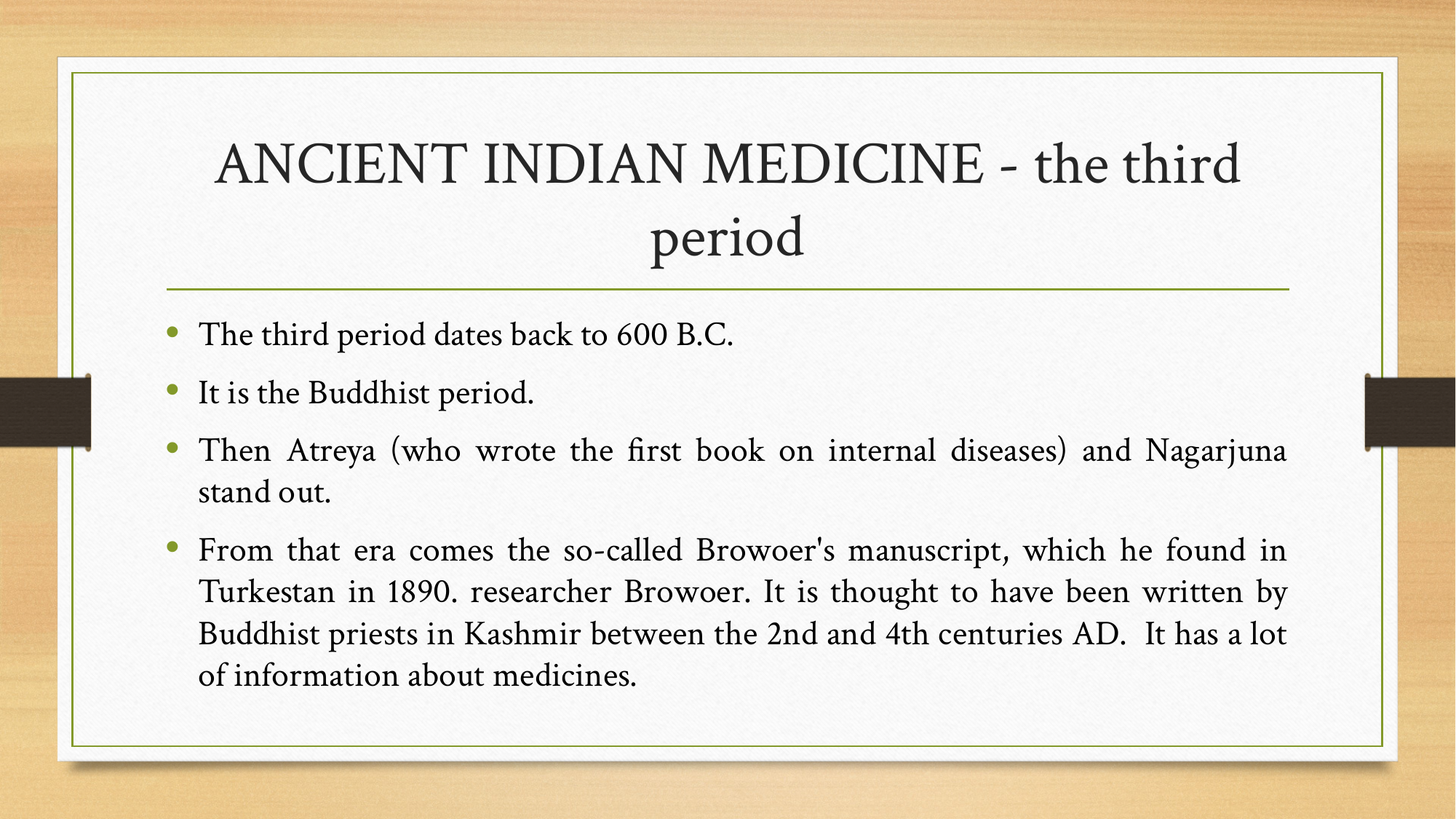

# ANCIENT INDIAN MEDICINE - the third period
The third period dates back to 600 B.C.
It is the Buddhist period.
Then Atreya (who wrote the first book on internal diseases) and Nagarjuna stand out.
From that era comes the so-called Browoer's manuscript, which he found in Turkestan in 1890. researcher Browoer. It is thought to have been written by Buddhist priests in Kashmir between the 2nd and 4th centuries AD.  It has a lot of information about medicines.